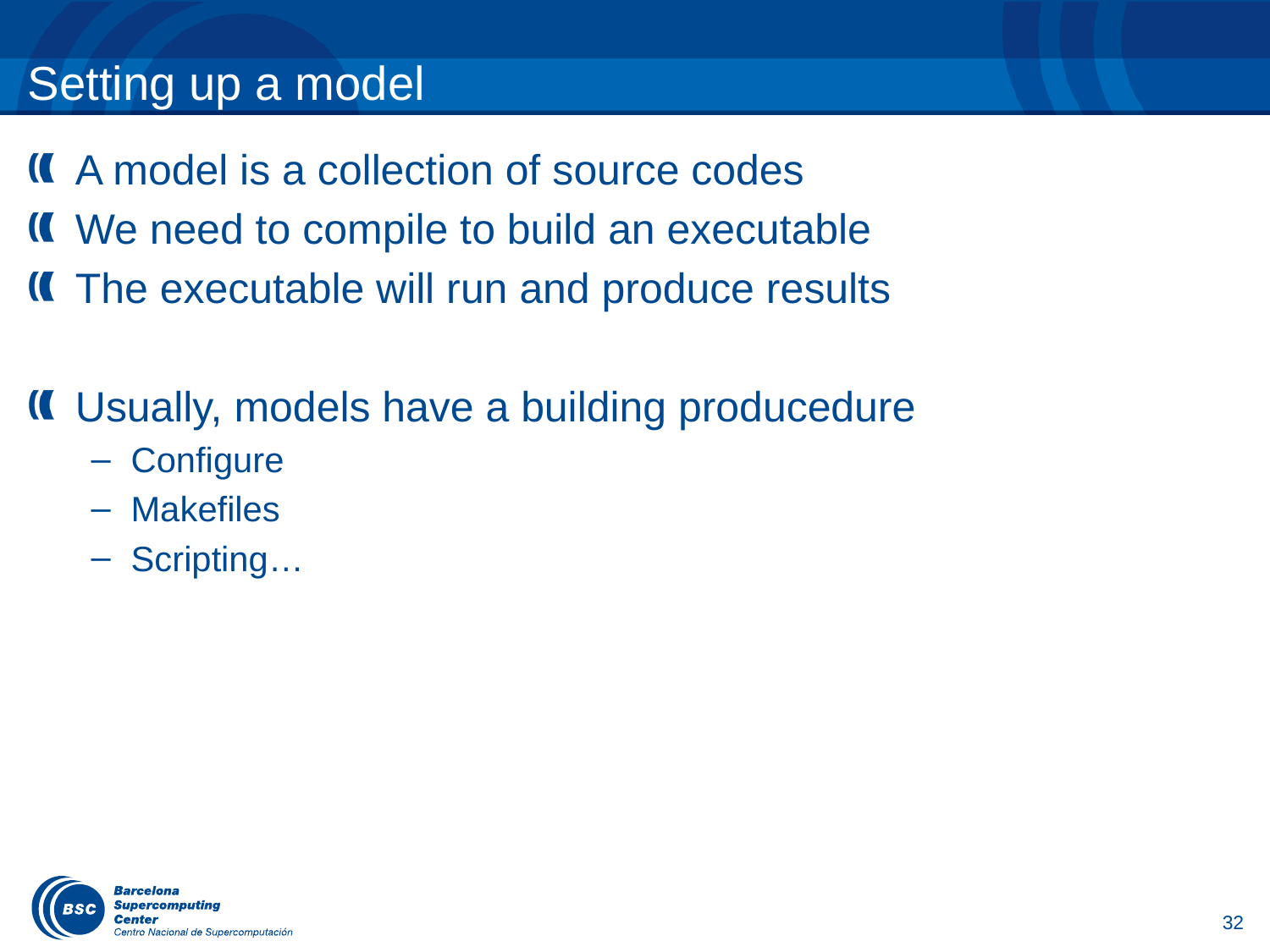

# Setting up a model
A model is a collection of source codes
We need to compile to build an executable
The executable will run and produce results

Usually, models have a building producedure
Configure
Makefiles
Scripting…
32